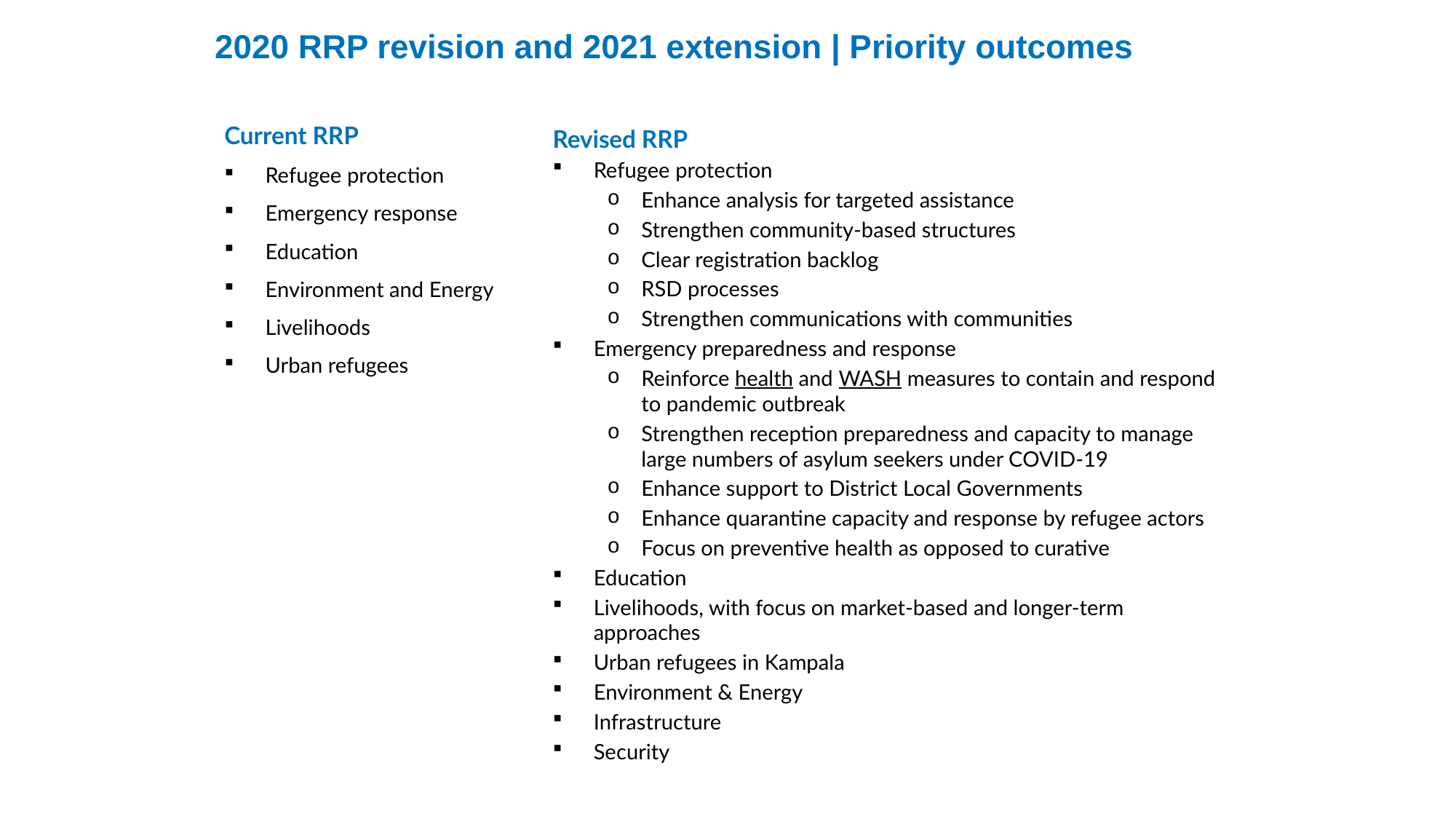

# 2020 RRP revision and 2021 extension | Priority outcomes
Current RRP
Refugee protection
Emergency response
Education
Environment and Energy
Livelihoods
Urban refugees
Revised RRP
Refugee protection
Enhance analysis for targeted assistance
Strengthen community-based structures
Clear registration backlog
RSD processes
Strengthen communications with communities
Emergency preparedness and response
Reinforce health and WASH measures to contain and respond to pandemic outbreak
Strengthen reception preparedness and capacity to manage large numbers of asylum seekers under COVID-19
Enhance support to District Local Governments
Enhance quarantine capacity and response by refugee actors
Focus on preventive health as opposed to curative
Education
Livelihoods, with focus on market-based and longer-term approaches
Urban refugees in Kampala
Environment & Energy
Infrastructure
Security